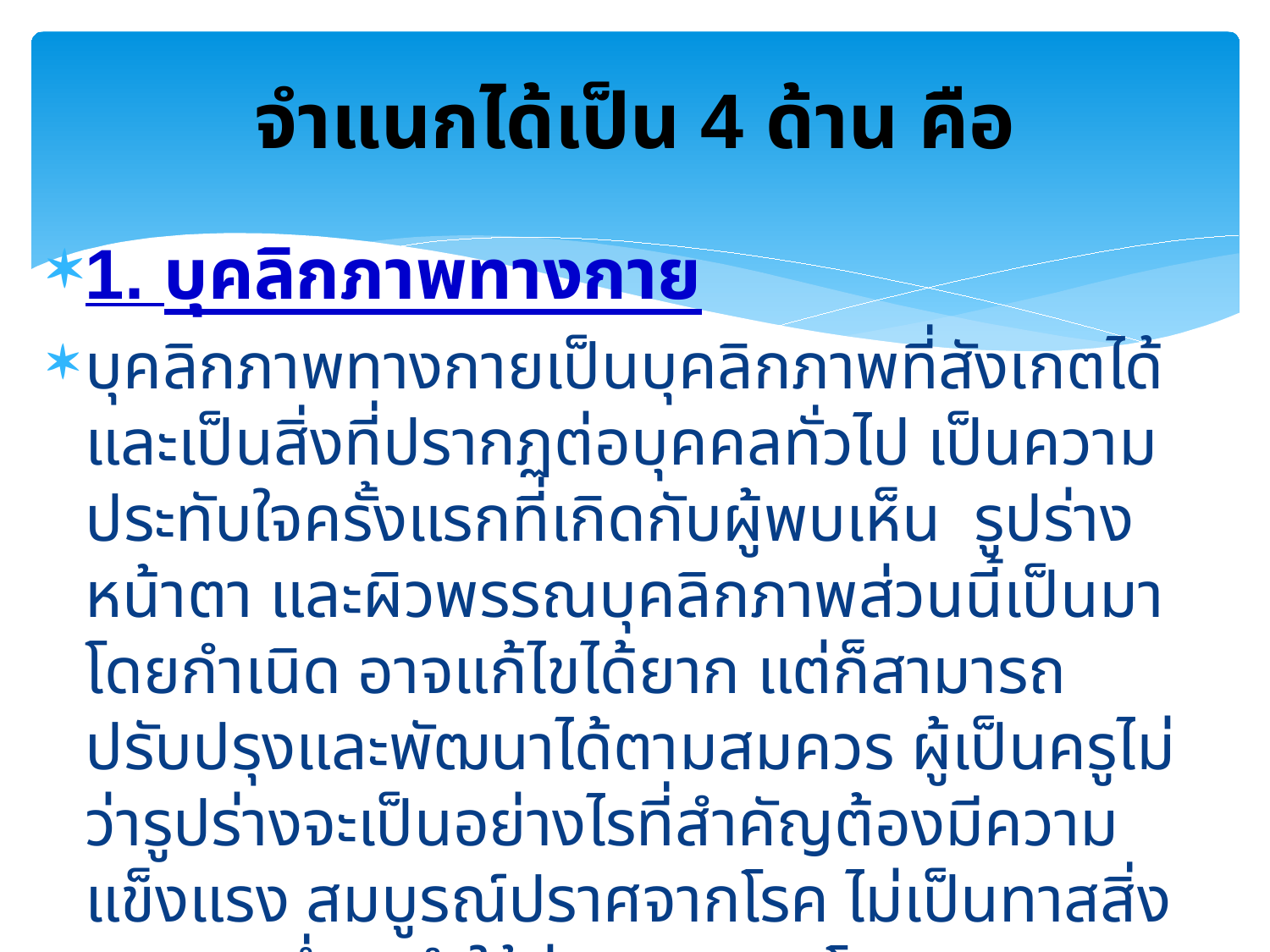

# จำแนกได้เป็น 4 ด้าน คือ
1. บุคลิกภาพทางกาย
บุคลิกภาพทางกายเป็นบุคลิกภาพที่สังเกตได้และเป็นสิ่งที่ปรากฏต่อบุคคลทั่วไป เป็นความประทับใจครั้งแรกที่เกิดกับผู้พบเห็น  รูปร่าง หน้าตา และผิวพรรณบุคลิกภาพส่วนนี้เป็นมาโดยกำเนิด อาจแก้ไขได้ยาก แต่ก็สามารถปรับปรุงและพัฒนาได้ตามสมควร ผู้เป็นครูไม่ว่ารูปร่างจะเป็นอย่างไรที่สำคัญต้องมีความแข็งแรง สมบูรณ์ปราศจากโรค ไม่เป็นทาสสิ่งเสพติด ซึ่งจะทำให้ร่างกายทรุดโทรม